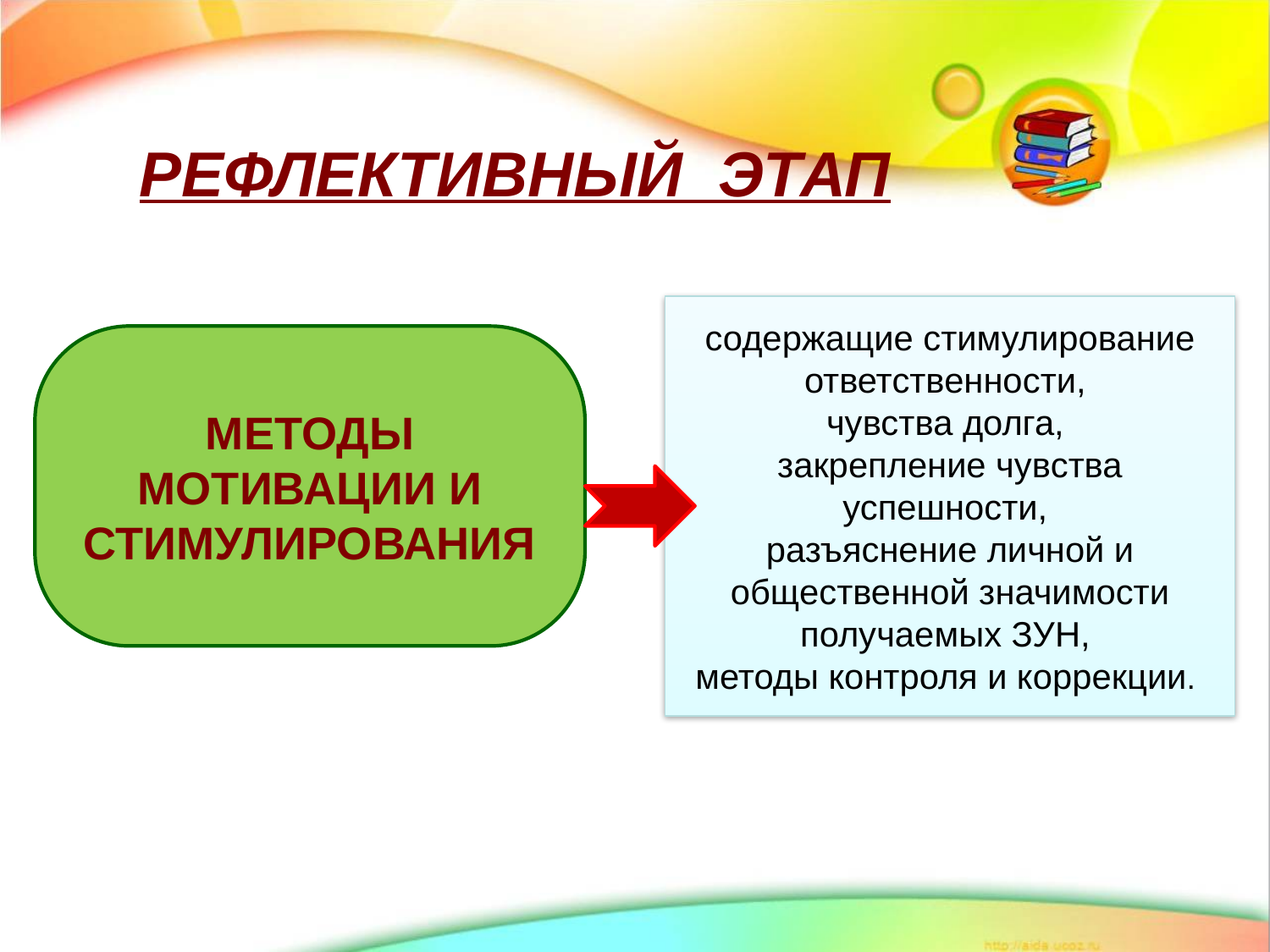

РЕФЛЕКТИВНЫЙ  ЭТАП
содержащие стимулирование ответственности,
чувства долга,
закрепление чувства успешности,
разъяснение личной и общественной значимости получаемых ЗУН,
методы контроля и коррекции.
МЕТОДЫ МОТИВАЦИИ И СТИМУЛИРОВАНИЯ